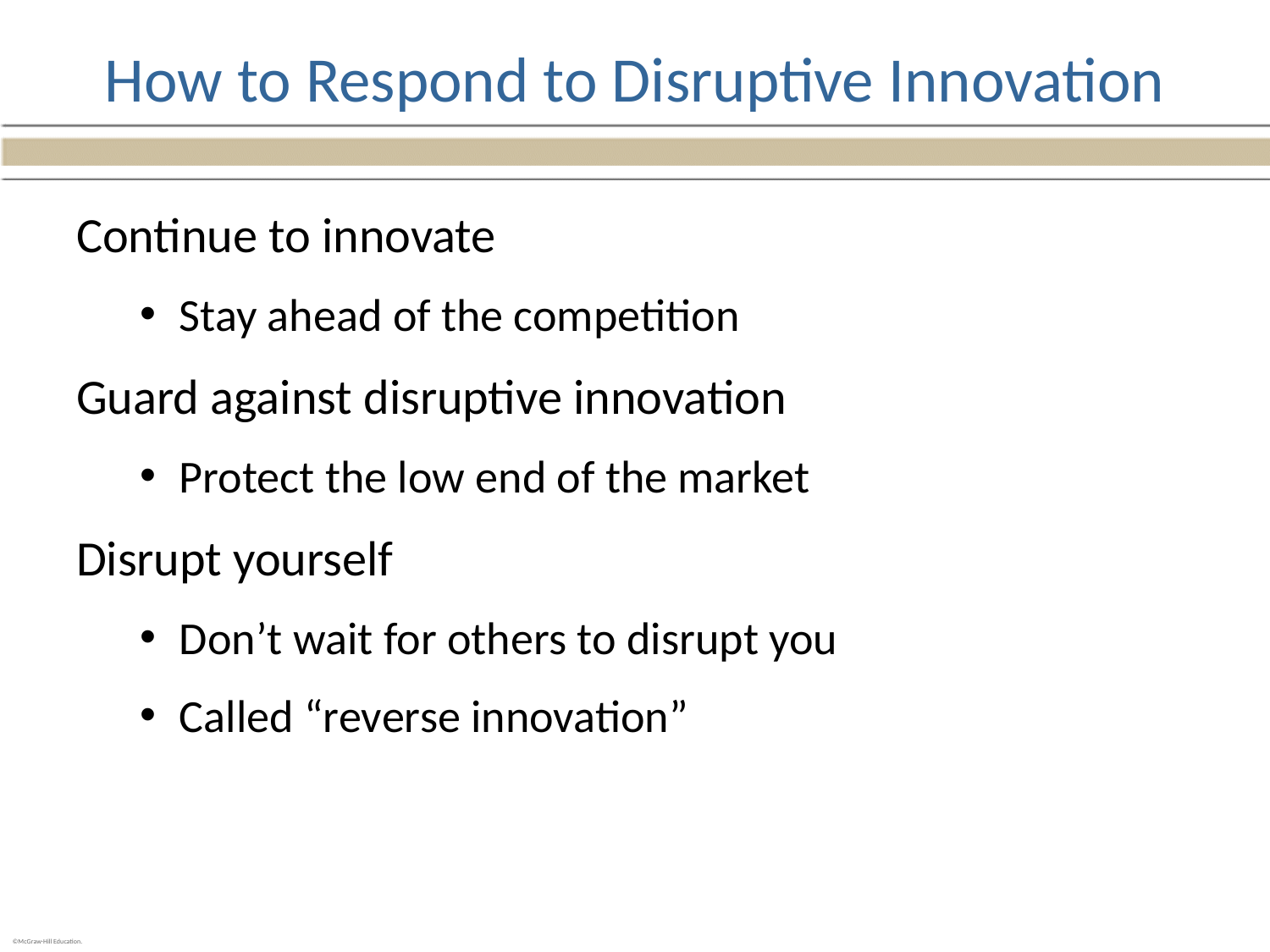

# How to Respond to Disruptive Innovation
Continue to innovate
Stay ahead of the competition
Guard against disruptive innovation
Protect the low end of the market
Disrupt yourself
Don’t wait for others to disrupt you
Called “reverse innovation”